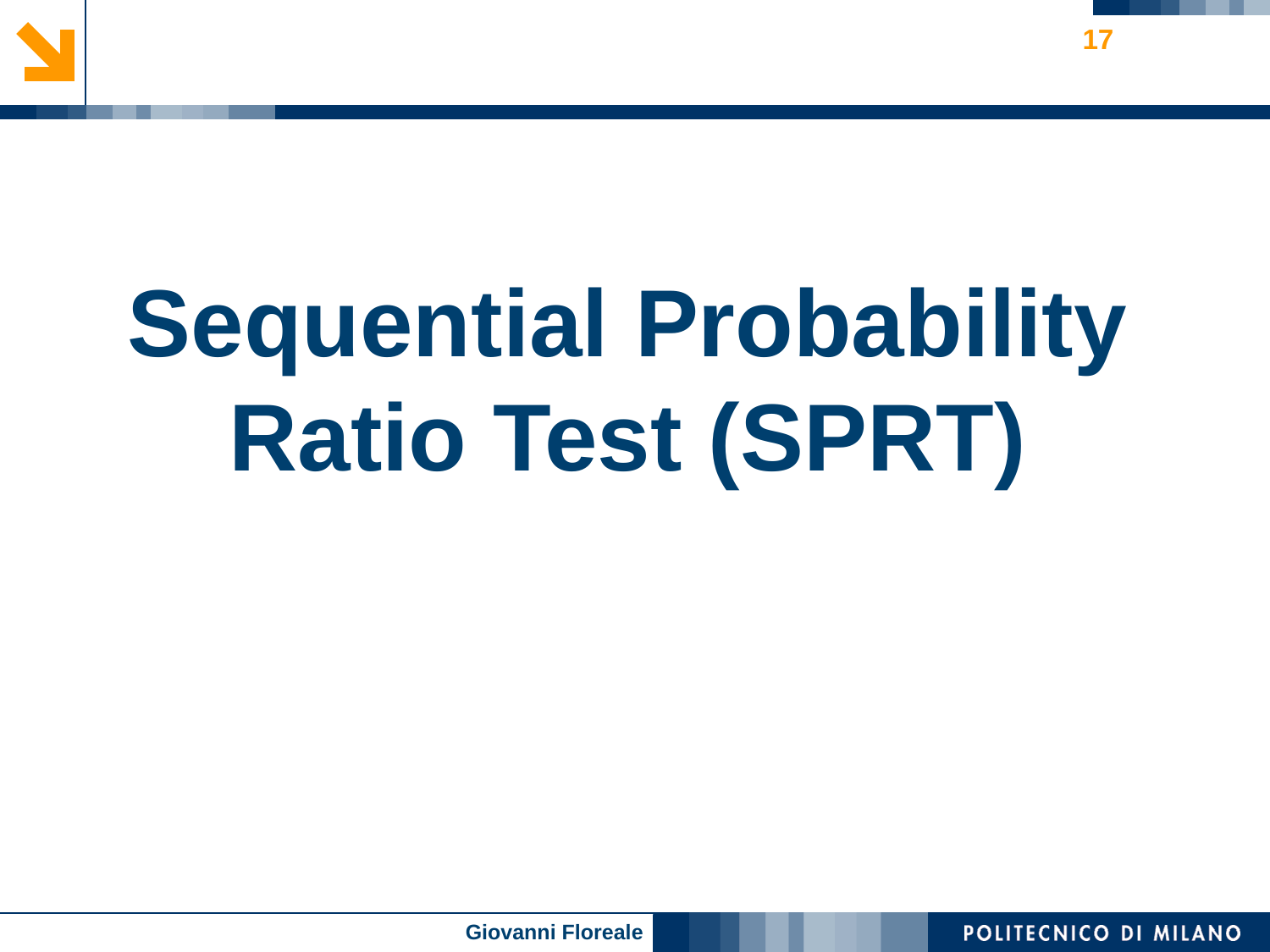

#
17
Sequential Probability Ratio Test (SPRT)